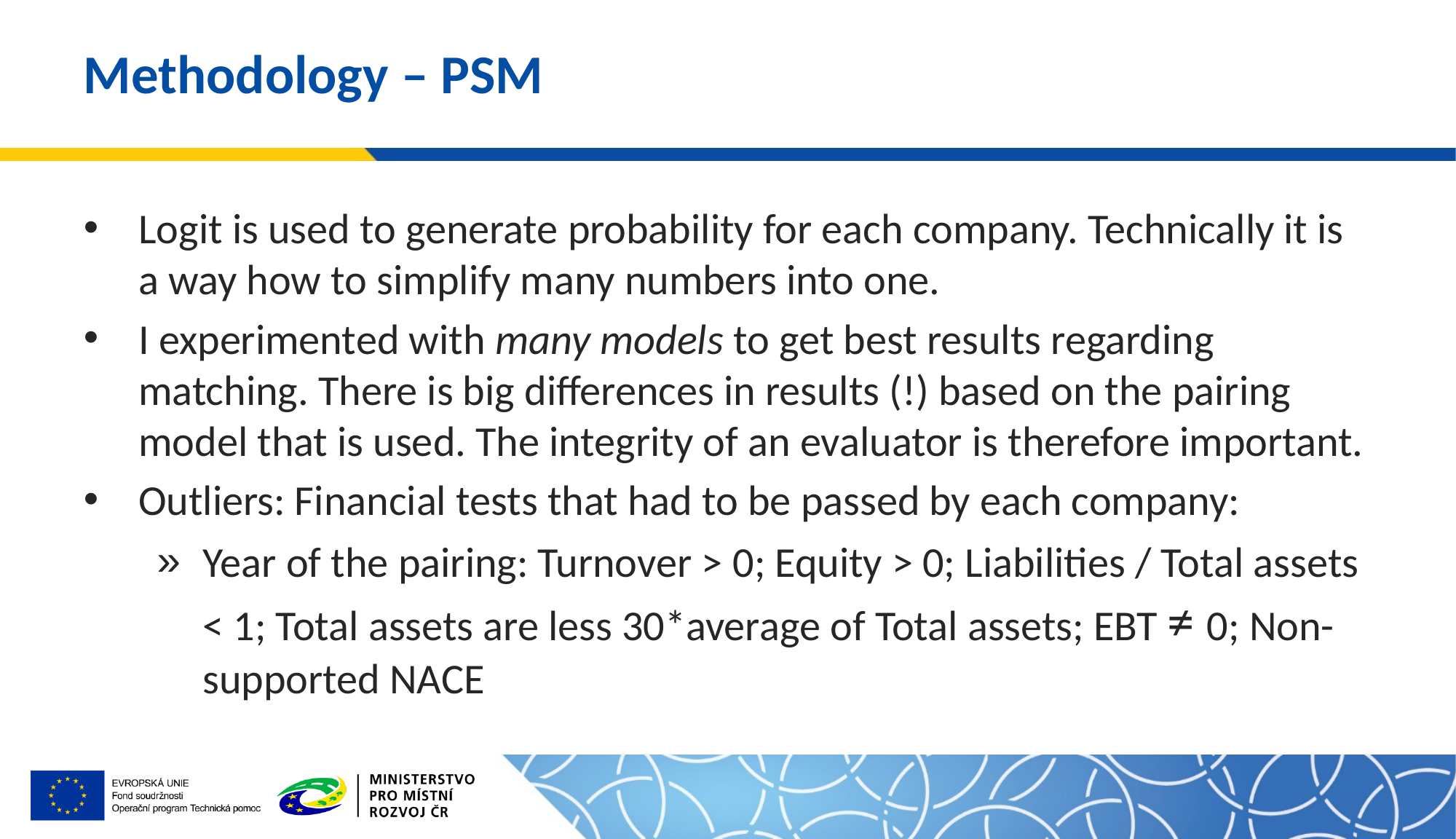

# Methodology – PSM
Logit is used to generate probability for each company. Technically it is a way how to simplify many numbers into one.
I experimented with many models to get best results regarding matching. There is big differences in results (!) based on the pairing model that is used. The integrity of an evaluator is therefore important.
Outliers: Financial tests that had to be passed by each company:
Year of the pairing: Turnover > 0; Equity > 0; Liabilities / Total assets < 1; Total assets are less 30*average of Total assets; EBT ≠ 0; Non-supported NACE